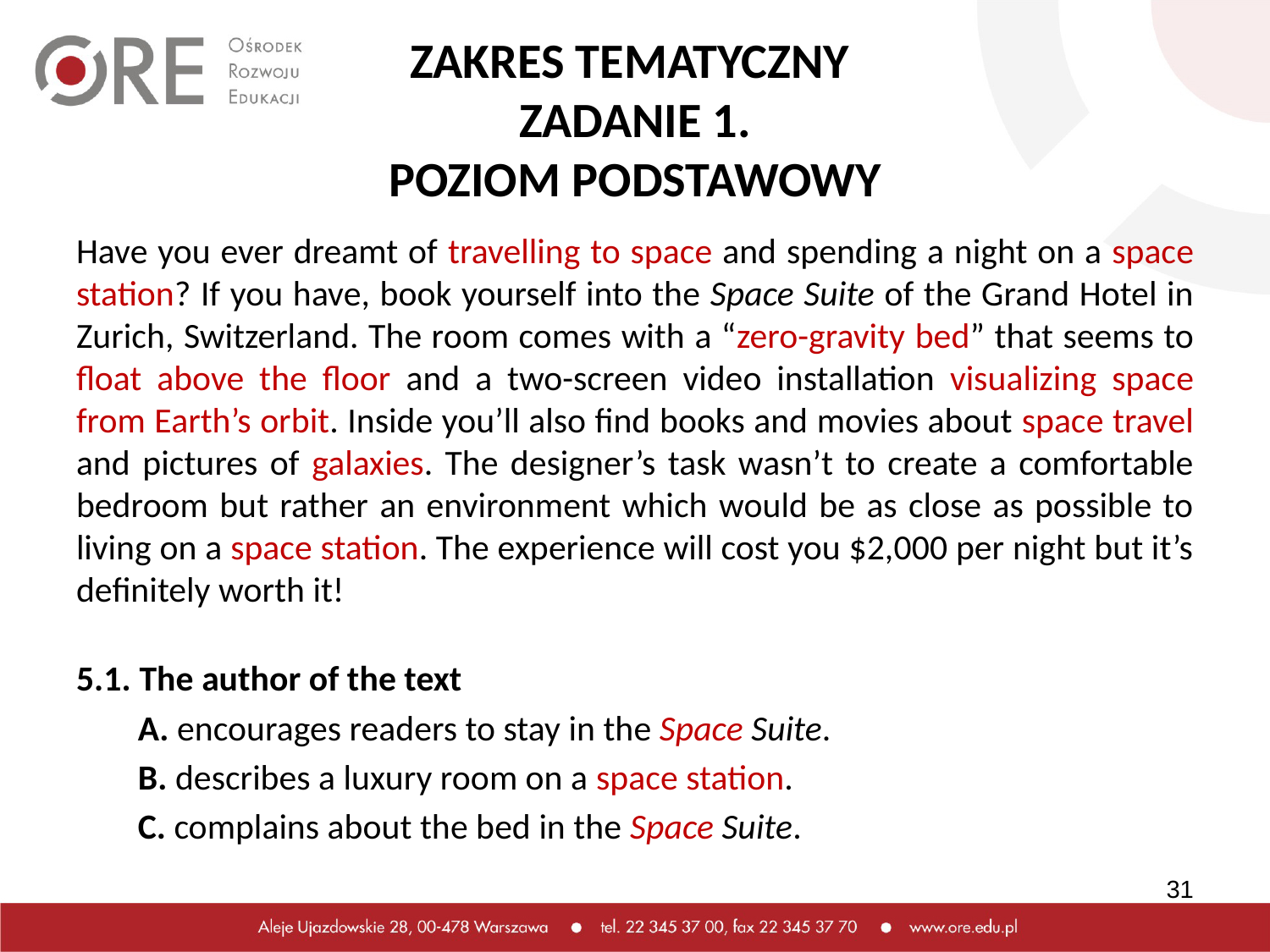

# ZAKRES TEMATYCZNY ZADANIE 1. POZIOM PODSTAWOWY
Have you ever dreamt of travelling to space and spending a night on a space station? If you have, book yourself into the Space Suite of the Grand Hotel in Zurich, Switzerland. The room comes with a “zero-gravity bed” that seems to float above the floor and a two-screen video installation visualizing space from Earth’s orbit. Inside you’ll also find books and movies about space travel and pictures of galaxies. The designer’s task wasn’t to create a comfortable bedroom but rather an environment which would be as close as possible to living on a space station. The experience will cost you $2,000 per night but it’s definitely worth it!

5.1. The author of the text
A. encourages readers to stay in the Space Suite.
B. describes a luxury room on a space station.
C. complains about the bed in the Space Suite.

31